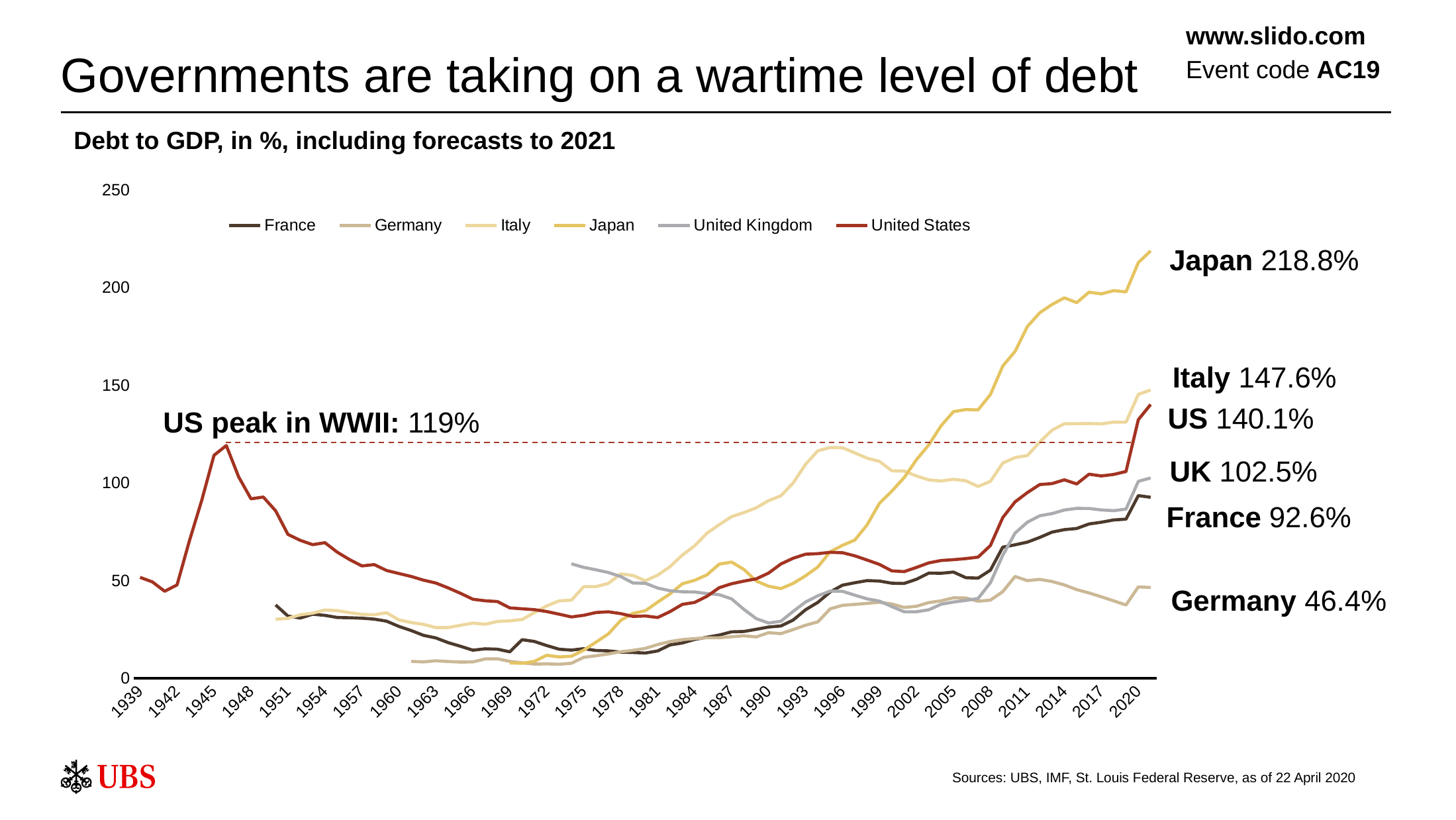

# Governments are taking on a wartime level of debt
www.slido.com
Event code AC19
Debt to GDP, in %, including forecasts to 2021

### Chart

| Category | France | Germany | Italy | Japan | United Kingdom | United States |
|---|---|---|---|---|---|---|
| 1939 | None | None | None | None | None | 51.58556 |
| 1940 | None | None | None | None | None | 49.27162 |
| 1941 | None | None | None | None | None | 44.46713 |
| 1942 | None | None | None | None | None | 47.72464 |
| 1943 | None | None | None | None | None | 70.21725 |
| 1944 | None | None | None | None | None | 90.93461 |
| 1945 | None | None | None | None | None | 114.07545 |
| 1946 | None | None | None | None | None | 119.10256 |
| 1947 | None | None | None | None | None | 102.99821 |
| 1948 | None | None | None | None | None | 91.81398 |
| 1949 | None | None | None | None | None | 92.70575 |
| 1950 | 37.46479 | None | 30.11976 | None | None | 85.68274 |
| 1951 | 31.754082 | None | 30.599709 | None | None | 73.59173 |
| 1952 | 30.763287 | None | 32.409963 | None | None | 70.53392 |
| 1953 | 32.700541 | None | 33.236609 | None | None | 68.34216 |
| 1954 | 32.118152 | None | 34.866189 | None | None | 69.33829 |
| 1955 | 31.039315 | None | 34.570738 | None | None | 64.49217 |
| 1956 | 30.900727 | None | 33.494579 | None | None | 60.68725 |
| 1957 | 30.685558 | None | 32.638018 | None | None | 57.44253 |
| 1958 | 30.203341 | None | 32.416258 | None | None | 58.12202 |
| 1959 | 29.155251 | None | 33.459136 | None | None | 55.11316 |
| 1960 | 26.461726 | None | 29.793805 | None | None | 53.56004 |
| 1961 | 24.353464 | 8.5504334 | 28.450998 | None | None | 52.04461 |
| 1962 | 21.878313 | 8.2987339 | 27.517767 | None | None | 50.15557 |
| 1963 | 20.551837 | 8.8641717 | 25.865992 | None | None | 48.67825 |
| 1964 | 18.15357 | 8.4920926 | 25.872127 | None | None | 46.18239 |
| 1965 | 16.286699 | 8.2283851 | 27.030739 | None | None | 43.41975 |
| 1966 | 14.294599 | 8.2767402 | 28.182629 | None | None | 40.38534 |
| 1967 | 14.991601 | 9.8095918 | 27.569259 | None | None | 39.58333 |
| 1968 | 14.800996 | 9.8680664 | 28.995161 | None | None | 39.19626 |
| 1969 | 13.449534 | 8.5546944 | 29.319948 | 7.7426844 | None | 35.9468 |
| 1970 | 19.651805 | 7.8063632 | 30.003556 | 7.5989448 | None | 35.48858 |
| 1971 | 18.750261 | 7.1891988 | 33.554711 | 8.5590798 | None | 35.04314 |
| 1972 | 16.662014 | 7.2908219 | 36.976188 | 11.7063 | None | 34.07838 |
| 1973 | 14.78766 | 7.089656 | 39.524231 | 10.823992 | None | 32.71418 |
| 1974 | 14.333275 | 7.6038159 | 39.903182 | 11.177987 | 58.519254 | 31.31546 |
| 1975 | 15.080793 | 10.648823 | 46.848339 | 14.303626 | 56.696906 | 32.16207 |
| 1976 | 14.124204 | 11.457127 | 46.844667 | 18.422908 | 55.431946 | 33.5751 |
| 1977 | 13.961187 | 12.374188 | 48.495383 | 22.631953 | 54.074176 | 33.93175 |
| 1978 | 13.272468 | 13.480228 | 53.323093 | 29.546143 | 52.014863 | 33.02434 |
| 1979 | 13.103735 | 14.218915 | 52.52974 | 33.163352 | 48.676221 | 31.57193 |
| 1980 | 12.838391 | 15.206257 | 49.841182 | 34.479457 | 48.554019 | 31.81317 |
| 1981 | 13.882761 | 17.178806 | 52.708017 | 38.9104 | 46.101573 | 31.01924 |
| 1982 | 16.979841 | 18.698066 | 57.023724 | 43.124792 | 44.763322 | 34.01231 |
| 1983 | 17.97046 | 19.697816 | 62.982237 | 48.313077 | 44.187987 | 37.74589 |
| 1984 | 19.772853 | 20.216102 | 67.739145 | 50.072602 | 44.092198 | 38.75062 |
| 1985 | 20.932071 | 20.667849 | 74.175852 | 52.867051 | 43.270686 | 41.88543 |
| 1986 | 22.047739 | 20.659505 | 78.592679 | 58.38768 | 42.714706 | 46.30286 |
| 1987 | 23.692059 | 21.169951 | 82.675841 | 59.39336 | 40.545149 | 48.31918 |
| 1988 | 23.875532 | 21.671373 | 84.761223 | 55.631699 | 35.185692 | 49.67308 |
| 1989 | 24.991952 | 21.07389 | 87.201434 | 49.682587 | 30.431005 | 50.83328 |
| 1990 | 26.159275 | 23.250888 | 90.862068 | 47.048754 | 28.215332 | 53.76862 |
| 1991 | 26.683033 | 22.773048 | 93.344345 | 45.843317 | 29.085527 | 58.43008 |
| 1992 | 29.726353 | 24.847479 | 99.953093 | 48.494927 | 34.156312 | 61.37422 |
| 1993 | 35.005109 | 27.069947 | 109.4767 | 52.391029 | 38.975976 | 63.43898 |
| 1994 | 38.792508 | 28.815774 | 116.40516 | 56.910697 | 42.153096 | 63.71826 |
| 1995 | 44.119832 | 35.465927 | 118.09149 | 64.745932 | 44.576368 | 64.40788 |
| 1996 | 47.585737 | 37.275448 | 117.93525 | 67.965749 | 44.444629 | 64.18211 |
| 1997 | 48.825126 | 37.747546 | 115.3146 | 70.699617 | 42.444884 | 62.59595 |
| 1998 | 49.929876 | 38.261634 | 112.60342 | 78.485045 | 40.568663 | 60.44699 |
| 1999 | 49.685974 | 38.814798 | 110.96191 | 89.548636 | 39.382326 | 58.20472 |
| 2000 | 48.58023 | 37.954473 | 106.1386 | 95.735401 | 36.632698 | 54.90158 |
| 2001 | 48.465739 | 36.162925 | 106.02772 | 102.65867 | 33.955675 | 54.52653 |
| 2002 | 50.616282 | 36.771059 | 103.4941 | 111.81158 | 33.954179 | 56.67669 |
| 2003 | 53.757177 | 38.660454 | 101.50717 | 119.45382 | 34.988301 | 58.99681 |
| 2004 | 53.667242 | 39.549131 | 100.92618 | 129.27113 | 37.832158 | 60.21666 |
| 2005 | 54.295106 | 41.111519 | 101.79758 | 136.46337 | 38.942706 | 60.63911 |
| 2006 | 51.418959 | 41.008813 | 101.04242 | 137.54751 | 39.765278 | 61.17727 |
| 2007 | 51.185767 | 39.377328 | 98.126398 | 137.35417 | 40.762481 | 61.93459 |
| 2008 | 55.250504 | 39.91235 | 100.74928 | 145.20138 | 48.797566 | 67.87334 |
| 2009 | 67.046336 | 44.266702 | 110.09689 | 159.80464 | 62.865784 | 82.19223 |
| 2010 | 68.250765 | 52.020785 | 112.93881 | 167.32757 | 74.255575 | 90.23982 |
| 2011 | 69.642518 | 49.899835 | 113.96361 | 180.04141 | 79.837901 | 94.99194 |
| 2012 | 72.026863 | 50.553744 | 120.8937 | 187.07264 | 83.124107 | 99.09794 |
| 2013 | 74.745334 | 49.45809 | 126.97291 | 191.31756 | 84.232068 | 99.61006 |
| 2014 | 76.026915 | 47.703822 | 130.26558 | 194.75551 | 86.071588 | 101.52472 |
| 2015 | 76.609147 | 45.299416 | 130.3025 | 192.28884 | 86.909806 | 99.42562 |
| 2016 | 78.930089 | 43.611882 | 130.34856 | 197.63296 | 86.866674 | 104.40533 |
| 2017 | 79.814802 | 41.642347 | 130.20884 | 196.77115 | 86.098753 | 103.51586 |
| 2018 | 80.982878 | 39.558871 | 131.08993 | 198.43788 | 85.732796 | 104.28604 |
| 2019 | 81.39027799999998 | 37.44347100000001 | 131.06053000000006 | 197.78921483569908 | 86.52579453035405 | 105.79535 |
| 2020 | 93.42595212394416 | 46.69347100000002 | 145.29403268678374 | 212.7892148356991 | 100.72773603066577 | 132.34202691970427 |
| 2021 | 92.590278 | 46.39347100000002 | 147.562057065312 | 218.7892148356991 | 102.50234567333905 | 140.119362456798 |
Japan 218.8%
Italy 147.6%
US 140.1%
US peak in WWII: 119%
UK 102.5%
France 92.6%
Germany 46.4%
Sources: UBS, IMF, St. Louis Federal Reserve, as of 22 April 2020